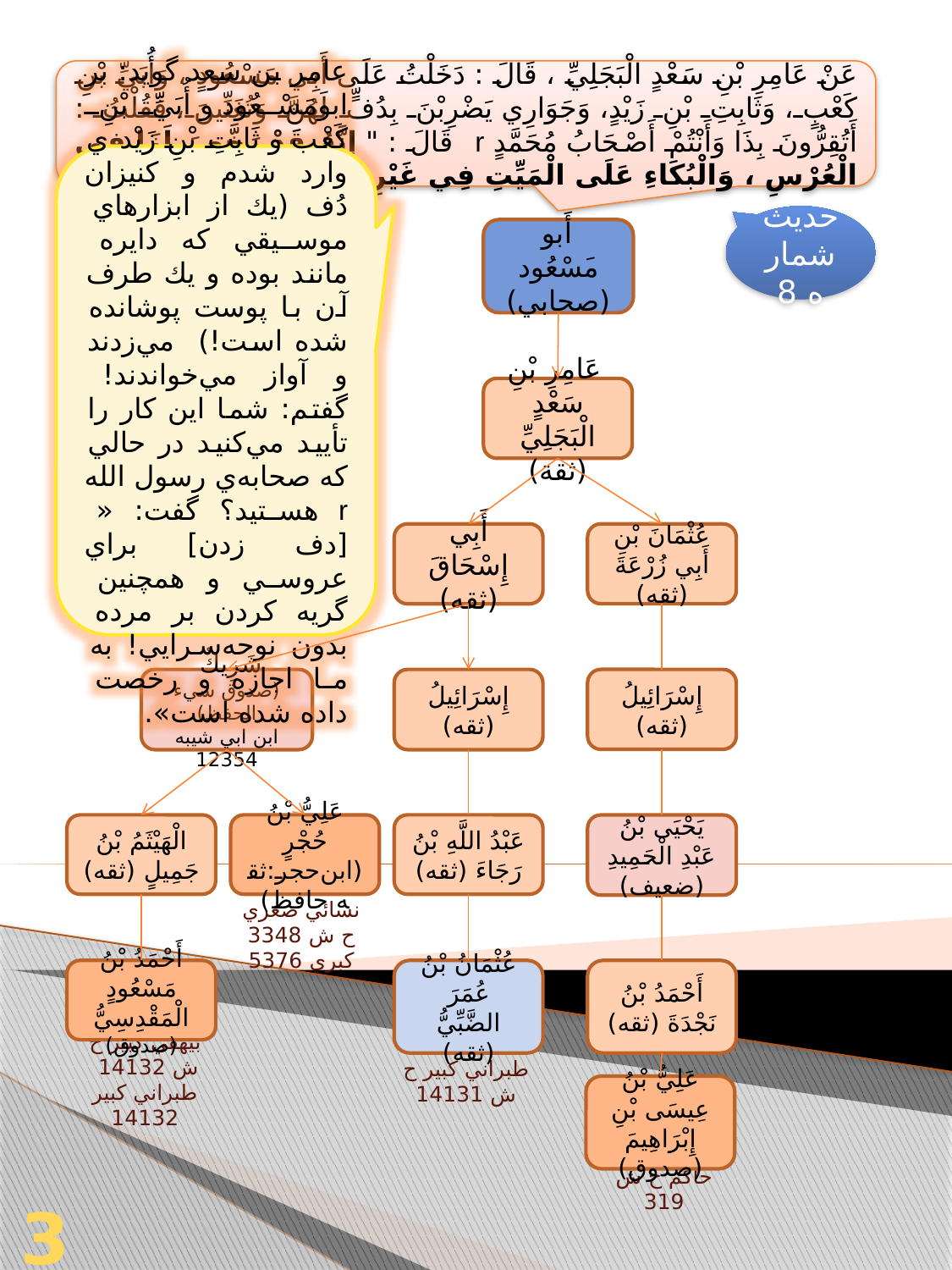

عَنْ عَامِرِ بْنِ سَعْدٍ الْبَجَلِيِّ ، قَالَ : دَخَلْتُ عَلَى أَبِي مَسْعُودٍ ، وَأُبَيِّ بْنِ كَعْبٍ، وَثَابِتِ بْنِ زَيْدٍ، وَجَوَارِي يَضْرِبْنَ بِدُفٍّ لَهُنَّ وَتُغَنِّينَ، فَقُلْتُ : أَتُقِرُّونَ بِذَا وَأَنْتُمْ أَصْحَابُ مُحَمَّدٍ r  قَالَ : " إِنَّهُ قَدْ رَخَّصَ لَنَا فِي الْعُرْسِ ، وَالْبُكَاءِ عَلَى الْمَيِّتِ فِي غَيْرِ نَوْحٍ "
عامر بن سعد گويد: بر ابومَسْعُود و أُبَيِّ بْنِ كَعْب و ثَابِتِ بْنِ زَيْد ي وارد شدم و كنيزان دُف (يك از ابزارهاي موسيقي كه دايره مانند بوده و يك طرف آن با پوست پوشانده شده است!)  مي‌زدند و آواز مي‌خواندند! گفتم: شما اين كار را تأييد مي‌كنيد در حالي كه صحابه‌ي رسول الله r هستيد؟ گفت: « [دف زدن] براي عروسي و همچنين گريه كردن بر مرده بدون نوحه‌سرايي! به ما اجازه و رخصت داده شده است».
حديث شماره 8
أَبو مَسْعُود (صحابي)
 عَامِرِ بْنِ سَعْدٍ الْبَجَلِيِّ (ثقة)
عُثْمَانَ بْنِ أَبِي زُرْعَةَ (ثقه)
أَبِي إِسْحَاقَ (ثقه)
إِسْرَائِيلُ (ثقه)
شَرِيكٌ
(صدوق سيء الحفظ)
ابن ابي شيبه 12354
إِسْرَائِيلُ (ثقه)
يَحْيَى بْنُ عَبْدِ الْحَمِيدِ (ضعيف)
الْهَيْثَمُ بْنُ جَمِيلٍ (ثقه)
عَلِيُّ بْنُ حُجْرٍ (ابن‌حجر:ثقه حافظ)
عَبْدُ اللَّهِ بْنُ رَجَاءَ (ثقه)
نسائي صغري ح ش 3348 كبري 5376
أَحْمَدُ بْنُ نَجْدَةَ (ثقه)
أَحْمَدُ بْنُ مَسْعُودٍ الْمَقْدِسِيُّ (صدوق)
عُثْمَانُ بْنُ عُمَرَ الضَّبِّيُّ (ثقه)
بيهقي كبير ح ش 14132
طبراني كبير 14132
طبراني كبير ح ش 14131
عَلِيُّ بْنُ عِيسَى بْنِ إِبْرَاهِيمَ (صدوق)
حاكم ح ش 319
31